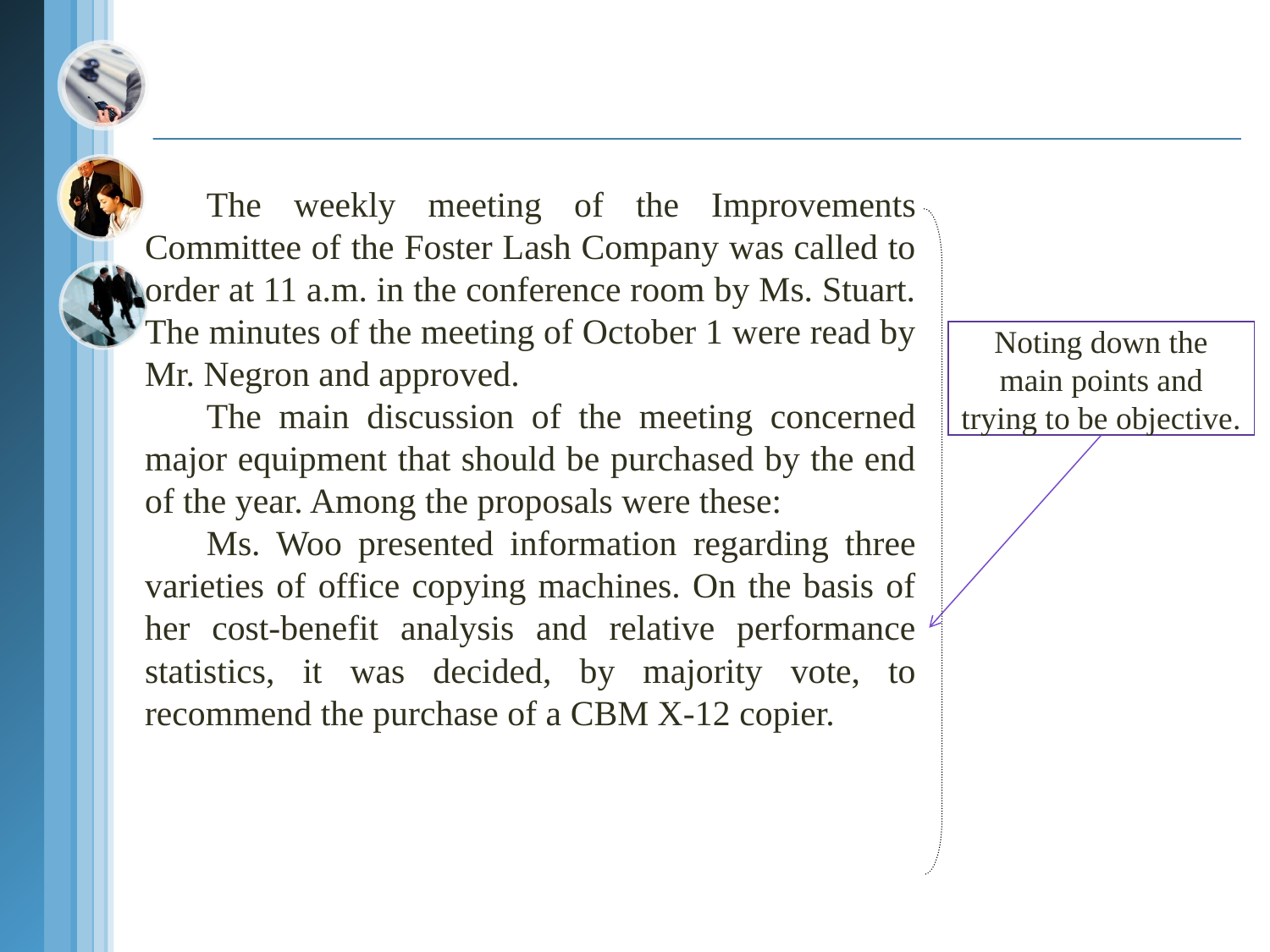

The weekly meeting of the Improvements Committee of the Foster Lash Company was called to order at 11 a.m. in the conference room by Ms. Stuart. The minutes of the meeting of October 1 were read by Mr. Negron and approved.
The main discussion of the meeting concerned major equipment that should be purchased by the end of the year. Among the proposals were these:
Ms. Woo presented information regarding three varieties of office copying machines. On the basis of her cost-benefit analysis and relative performance statistics, it was decided, by majority vote, to recommend the purchase of a CBM X-12 copier.

Noting down the main points and trying to be objective.